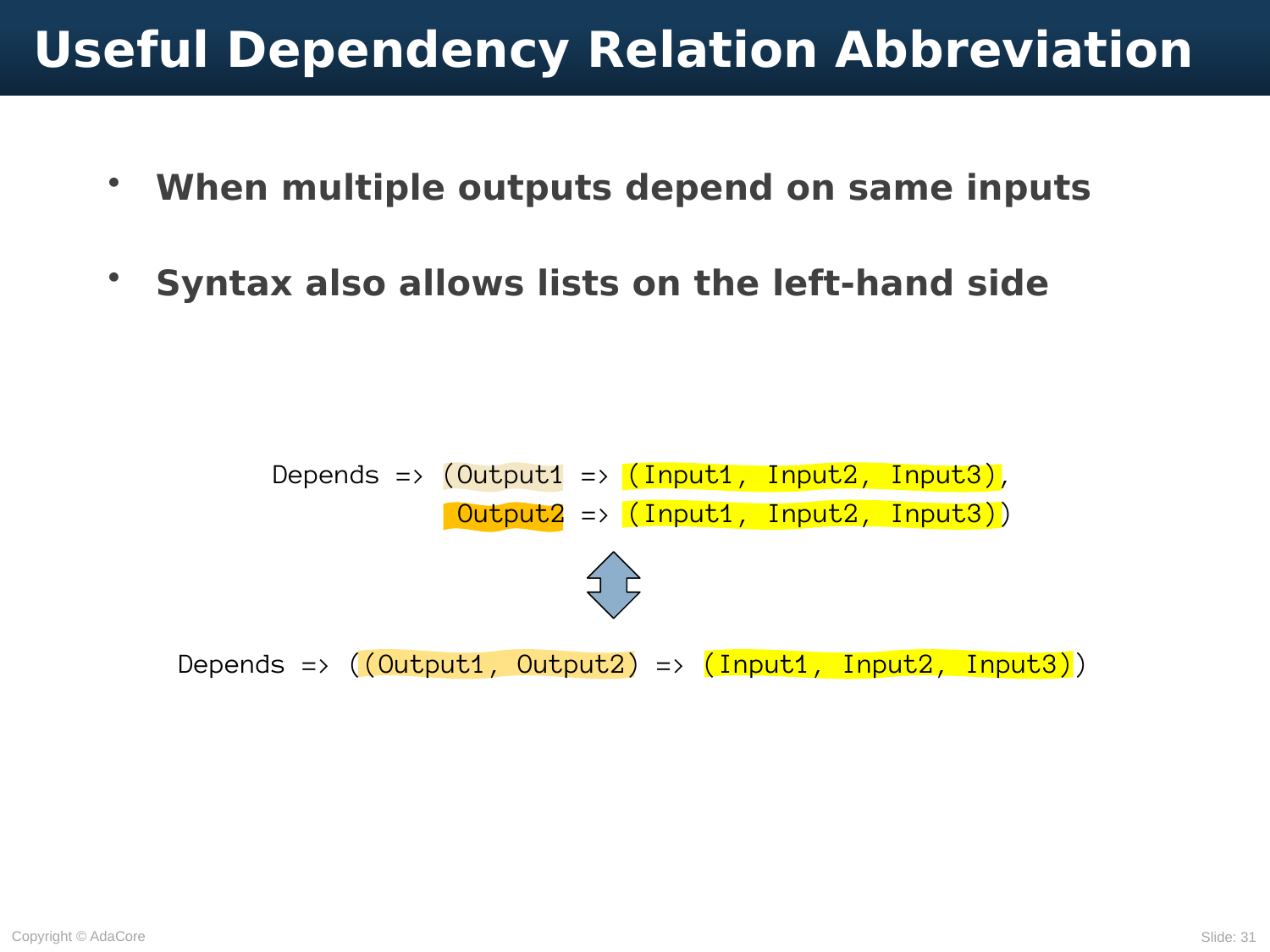

# Useful Dependency Relation Abbreviation
When multiple outputs depend on same inputs
Syntax also allows lists on the left-hand side
Depends => (Output1 => (Input1, Input2, Input3),
            Output2 => (Input1, Input2, Input3))

Depends => ((Output1, Output2) => (Input1, Input2, Input3))